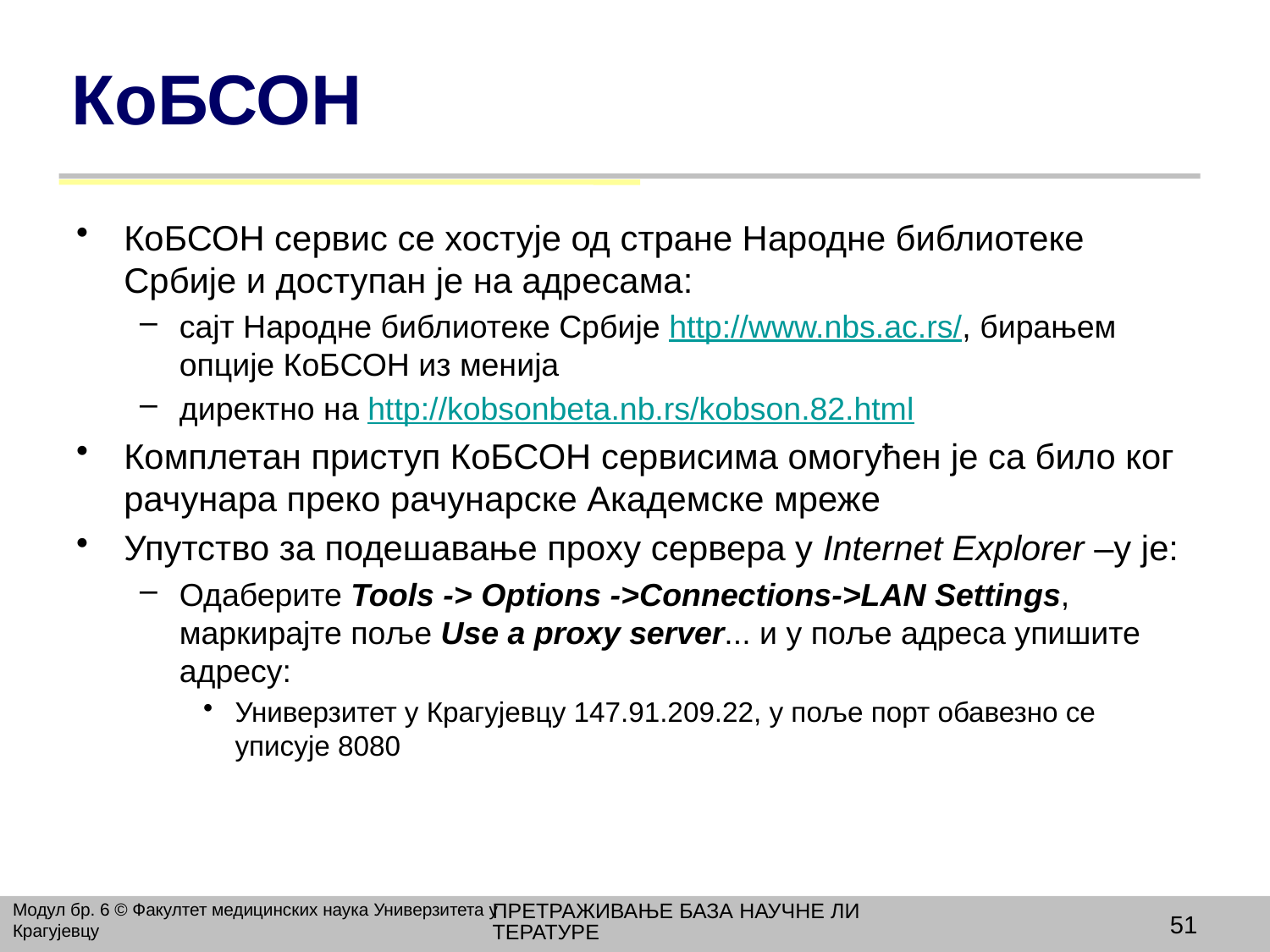

# КоБСОН
КоБСОН сервис се хостује од стране Народне библиотеке Србије и доступан је на адресама:
сајт Народне библиотеке Србије http://www.nbs.ac.rs/, бирањем опције КоБСОН из менија
директно на http://kobsonbeta.nb.rs/kobson.82.html
Комплетан приступ КоБСОН сервисима омогућен је са било ког рачунара преко рачунарске Академске мреже
Упутство за подешавање проxy сервера у Internet Explorer –у је:
Одаберите Tools -> Options ->Connections->LAN Settings, маркирајте поље Use a proxy server... и у поље адреса упишите адресу:
Универзитет у Крагујевцу 147.91.209.22, у поље порт обавезно се уписује 8080
ПРЕТРАЖИВАЊЕ БАЗА НАУЧНЕ ЛИТЕРАТУРЕ
Модул бр. 6 © Факултет медицинских наука Универзитета у Крагујевцу
51